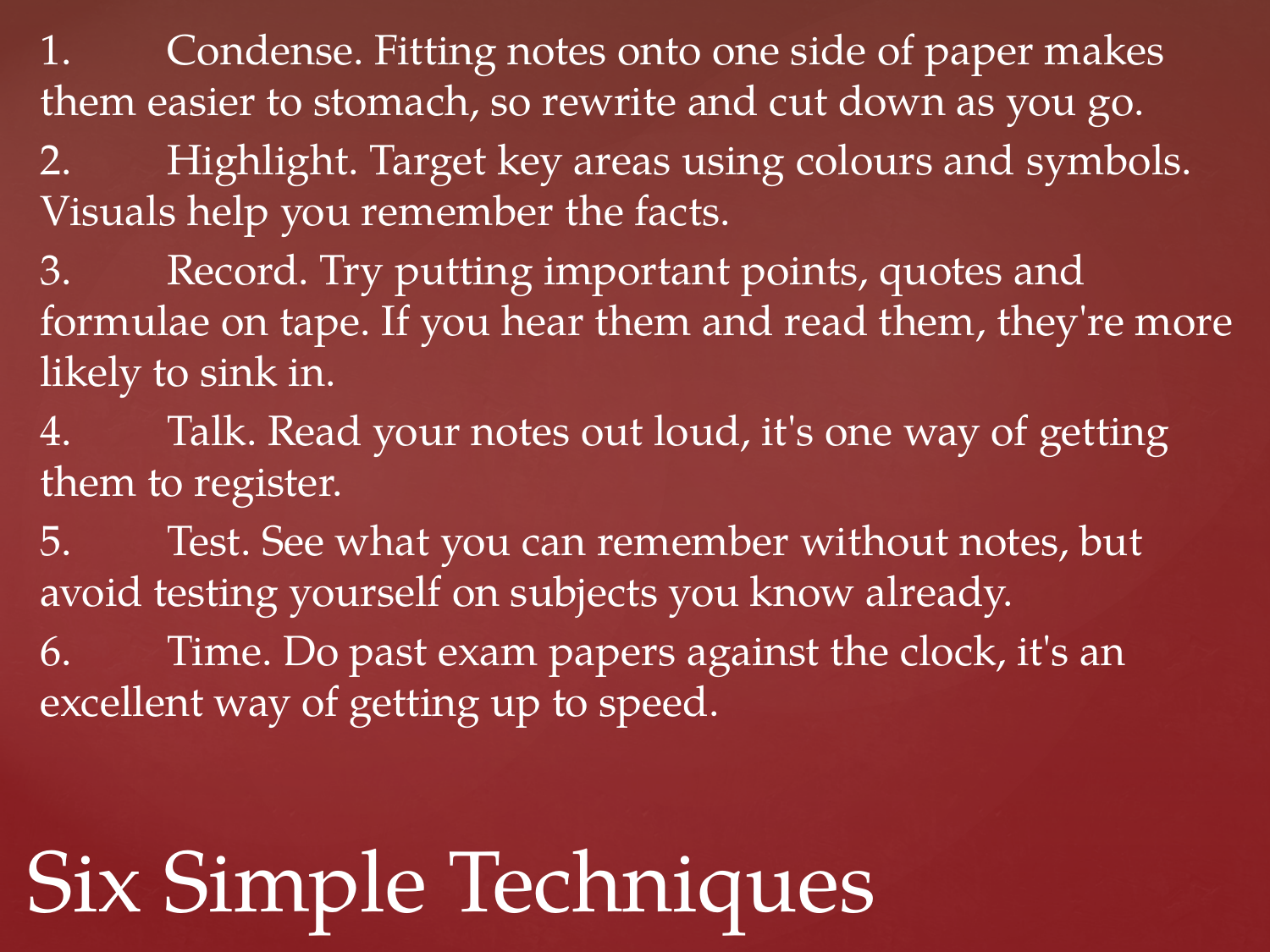

1.	Condense. Fitting notes onto one side of paper makes them easier to stomach, so rewrite and cut down as you go.
2.	Highlight. Target key areas using colours and symbols. Visuals help you remember the facts.
3.	Record. Try putting important points, quotes and formulae on tape. If you hear them and read them, they're more likely to sink in.
4.	Talk. Read your notes out loud, it's one way of getting them to register.
5.	Test. See what you can remember without notes, but avoid testing yourself on subjects you know already.
6.	Time. Do past exam papers against the clock, it's an excellent way of getting up to speed.

# Six Simple Techniques